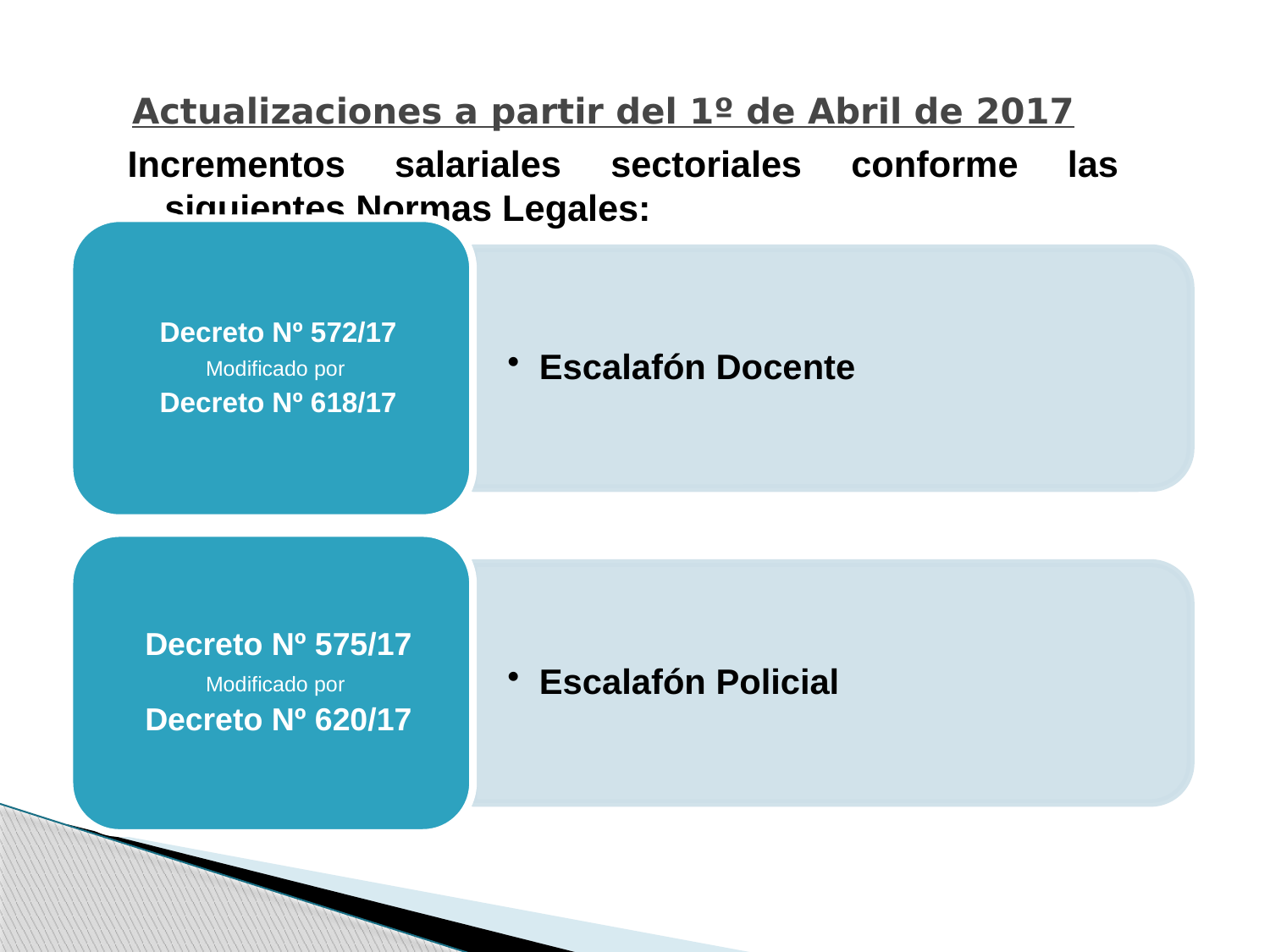

Actualizaciones a partir del 1º de Abril de 2017

Incrementos salariales sectoriales conforme las siguientes Normas Legales:

Escalafón Docente
Decreto Nº 572/17
Modificado por
Decreto Nº 618/17
Escalafón Policial
Decreto Nº 575/17
Modificado por
Decreto Nº 620/17